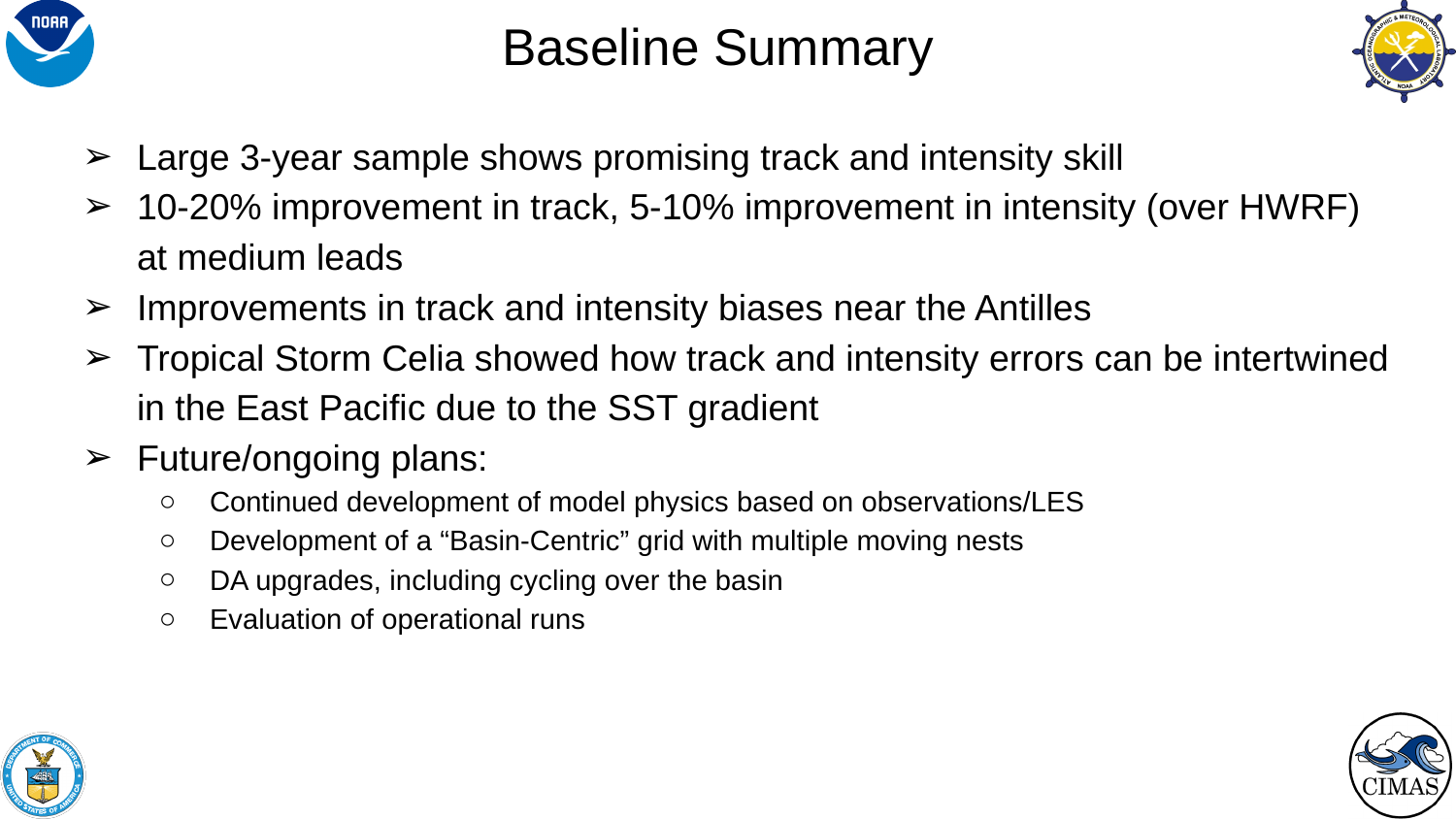

# Baseline Summary
Large 3-year sample shows promising track and intensity skill
10-20% improvement in track, 5-10% improvement in intensity (over HWRF) at medium leads
Improvements in track and intensity biases near the Antilles
Tropical Storm Celia showed how track and intensity errors can be intertwined in the East Pacific due to the SST gradient
Future/ongoing plans:
Continued development of model physics based on observations/LES
Development of a “Basin-Centric” grid with multiple moving nests
DA upgrades, including cycling over the basin
Evaluation of operational runs